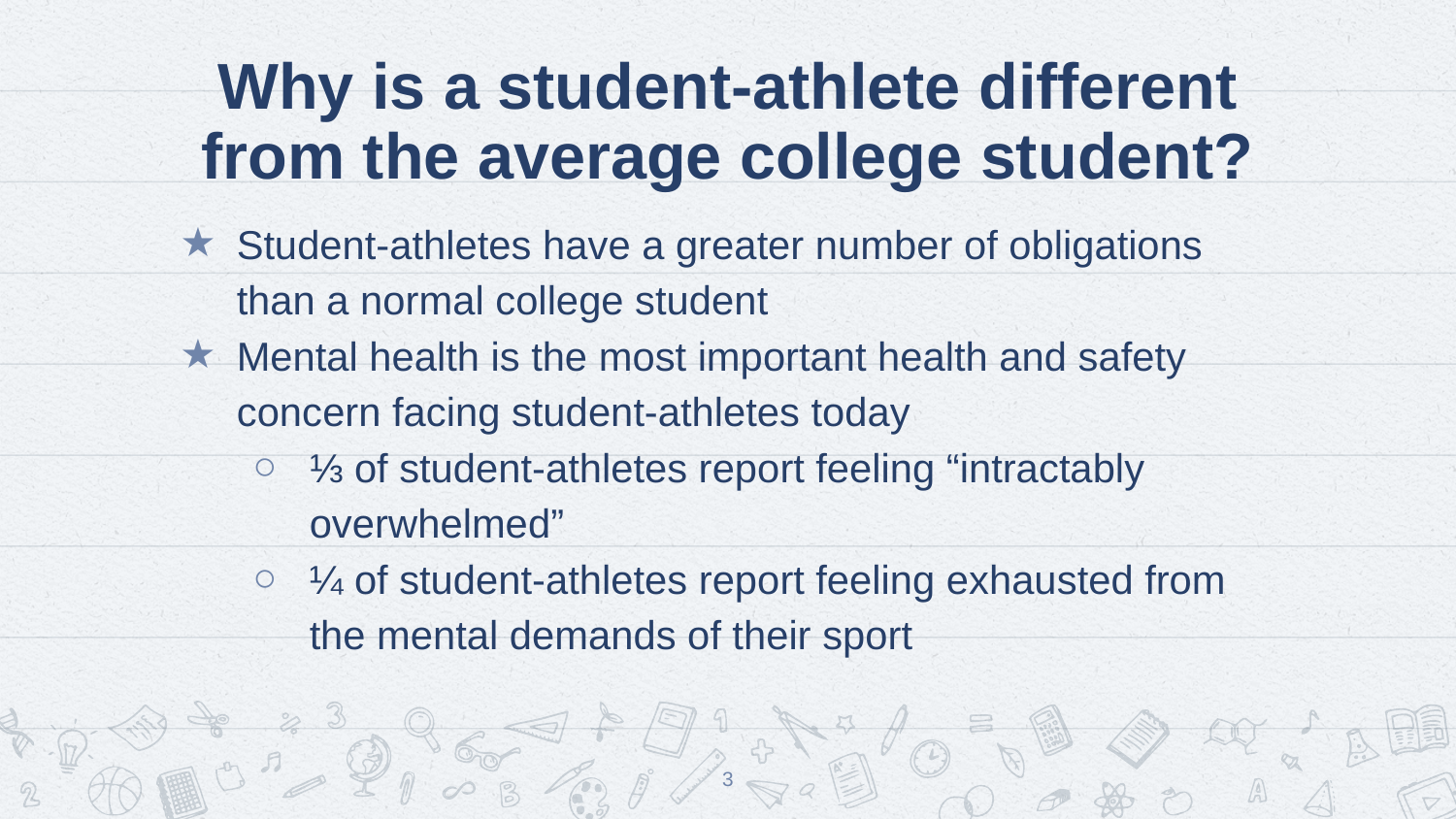

# Why is a student-athlete different from the average college student?
Student-athletes have a greater number of obligations than a normal college student
Mental health is the most important health and safety concern facing student-athletes today
⅓ of student-athletes report feeling “intractably overwhelmed”
¼ of student-athletes report feeling exhausted from the mental demands of their sport
3